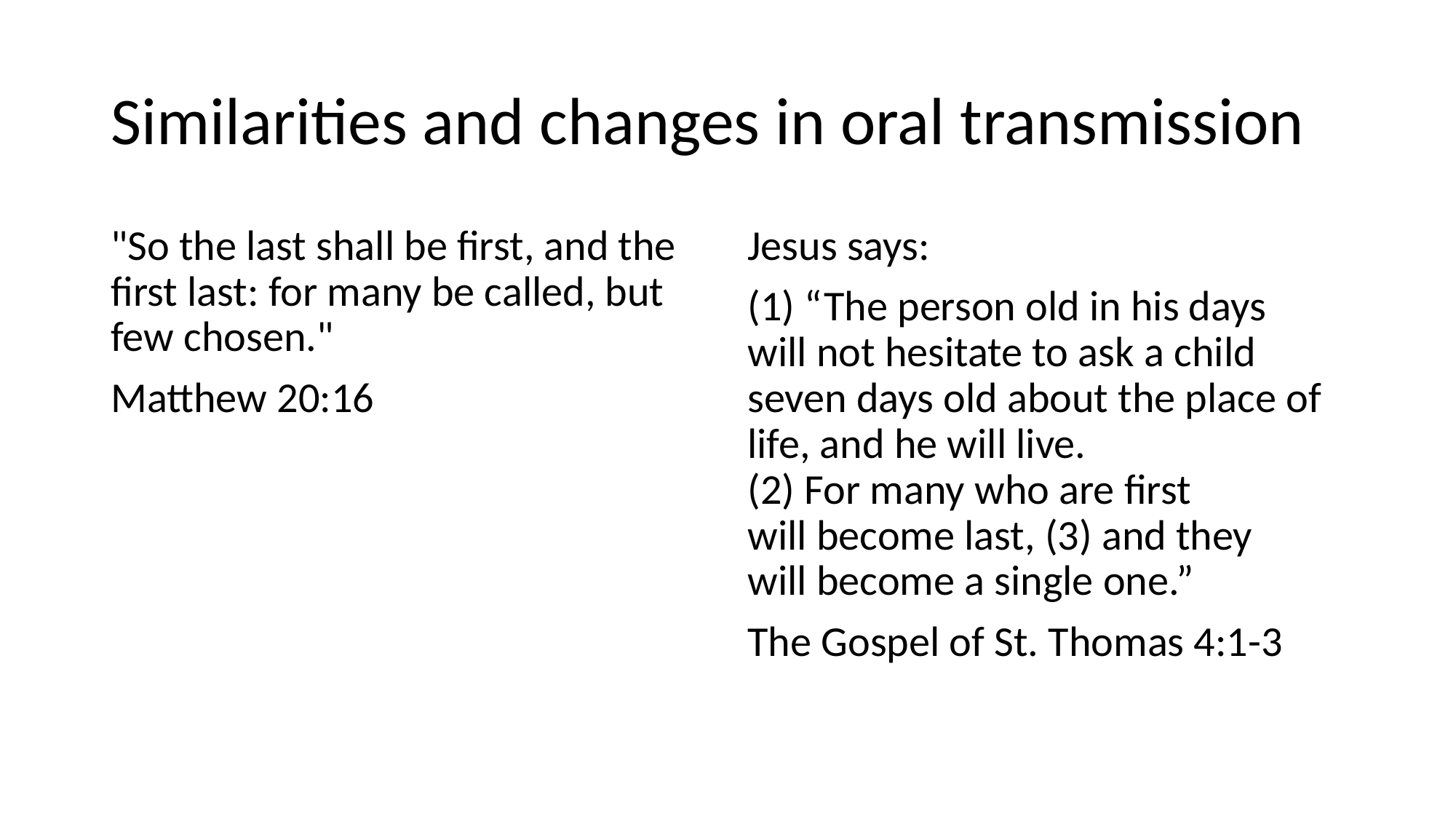

# Similarities and changes in oral transmission
"So the last shall be first, and the first last: for many be called, but few chosen."
Matthew 20:16
Jesus says:
(1) “The person old in his days will not hesitate to ask a child seven days old about the place of life, and he will live.
(2) For many who are first will become last, (3) and they will become a single one.”
The Gospel of St. Thomas 4:1-3